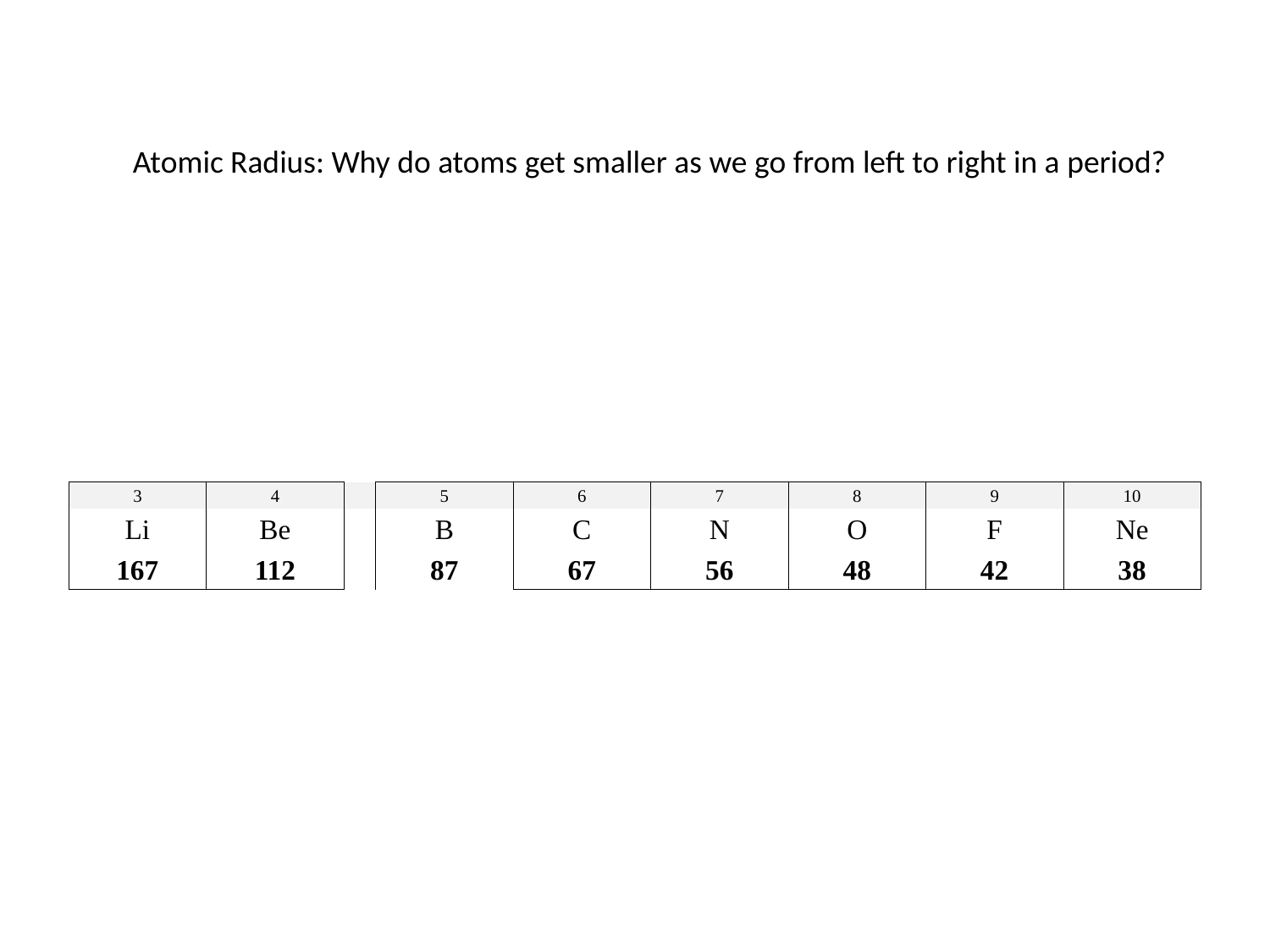

Atomic Radius: Why do atoms get smaller as we go from left to right in a period?
| 3 | 4 |  | 5 | 6 | 7 | 8 | 9 | 10 |
| --- | --- | --- | --- | --- | --- | --- | --- | --- |
| Li | Be |  | B | C | N | O | F | Ne |
| 167 | 112 |  | 87 | 67 | 56 | 48 | 42 | 38 |